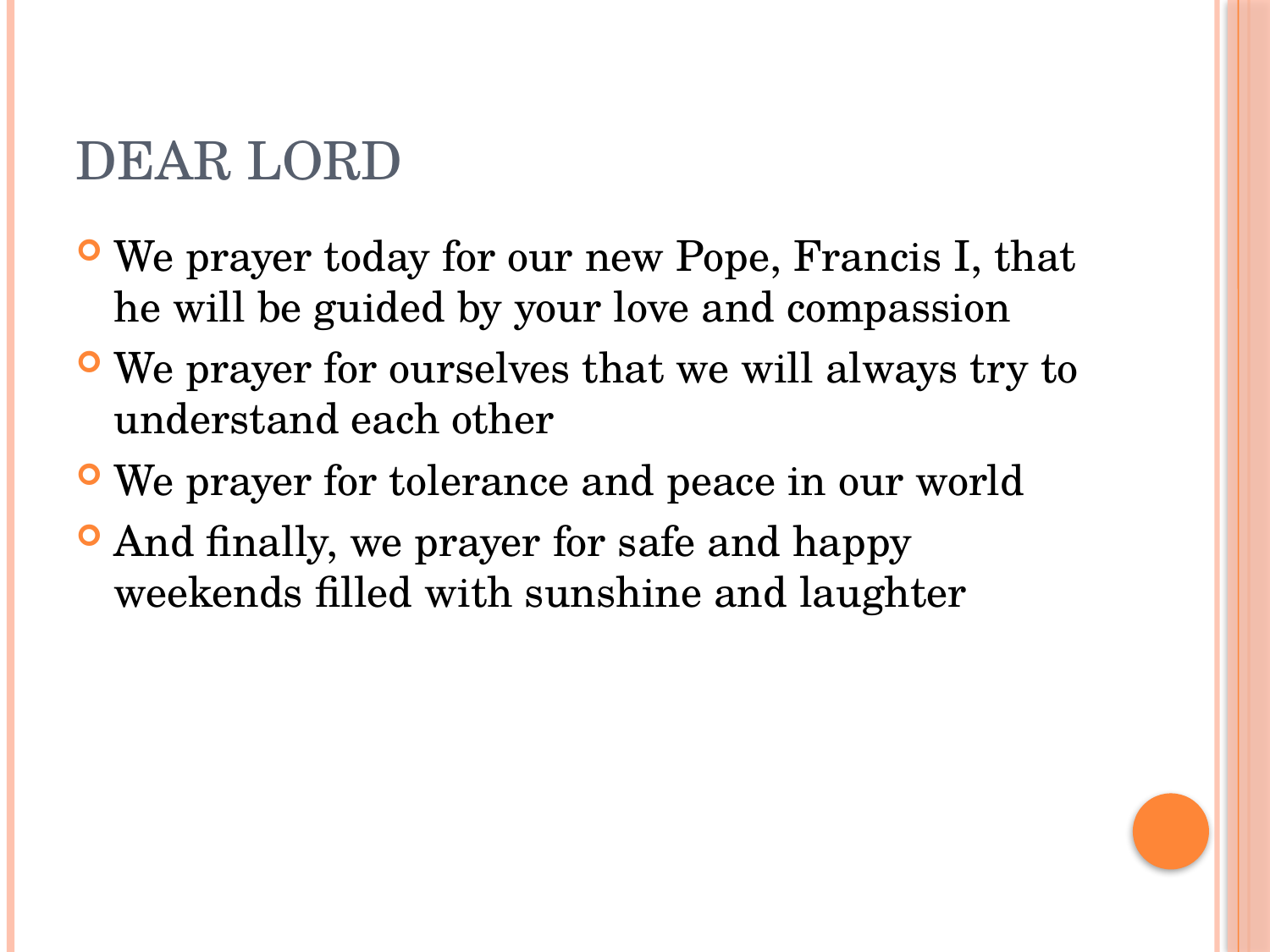

# Dear Lord
We prayer today for our new Pope, Francis I, that he will be guided by your love and compassion
We prayer for ourselves that we will always try to understand each other
We prayer for tolerance and peace in our world
And finally, we prayer for safe and happy weekends filled with sunshine and laughter